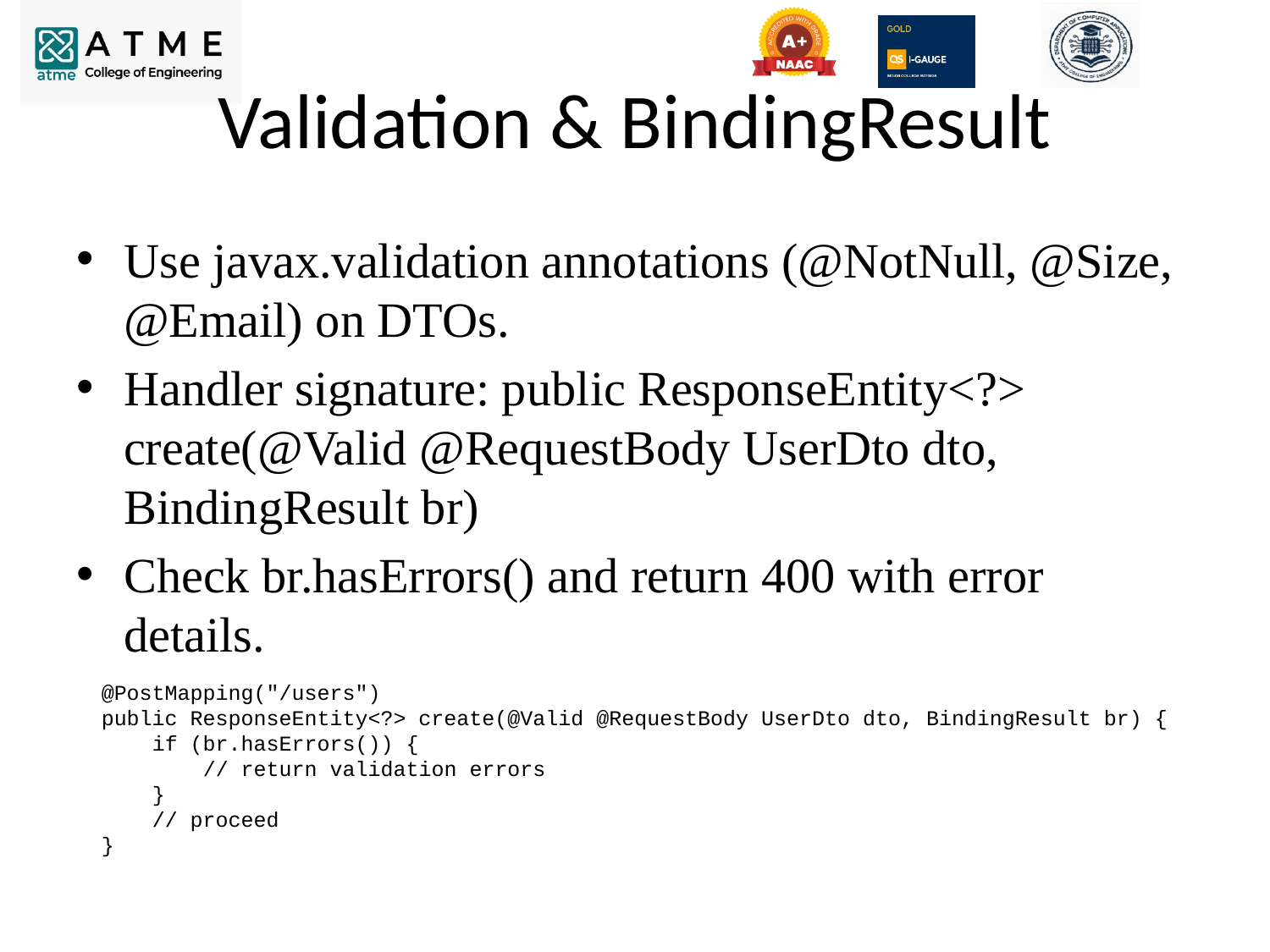

# Validation & BindingResult
Use javax.validation annotations (@NotNull, @Size, @Email) on DTOs.
Handler signature: public ResponseEntity<?> create(@Valid @RequestBody UserDto dto, BindingResult br)
Check br.hasErrors() and return 400 with error details.
@PostMapping("/users")
public ResponseEntity<?> create(@Valid @RequestBody UserDto dto, BindingResult br) {
    if (br.hasErrors()) {
        // return validation errors
    }
    // proceed
}